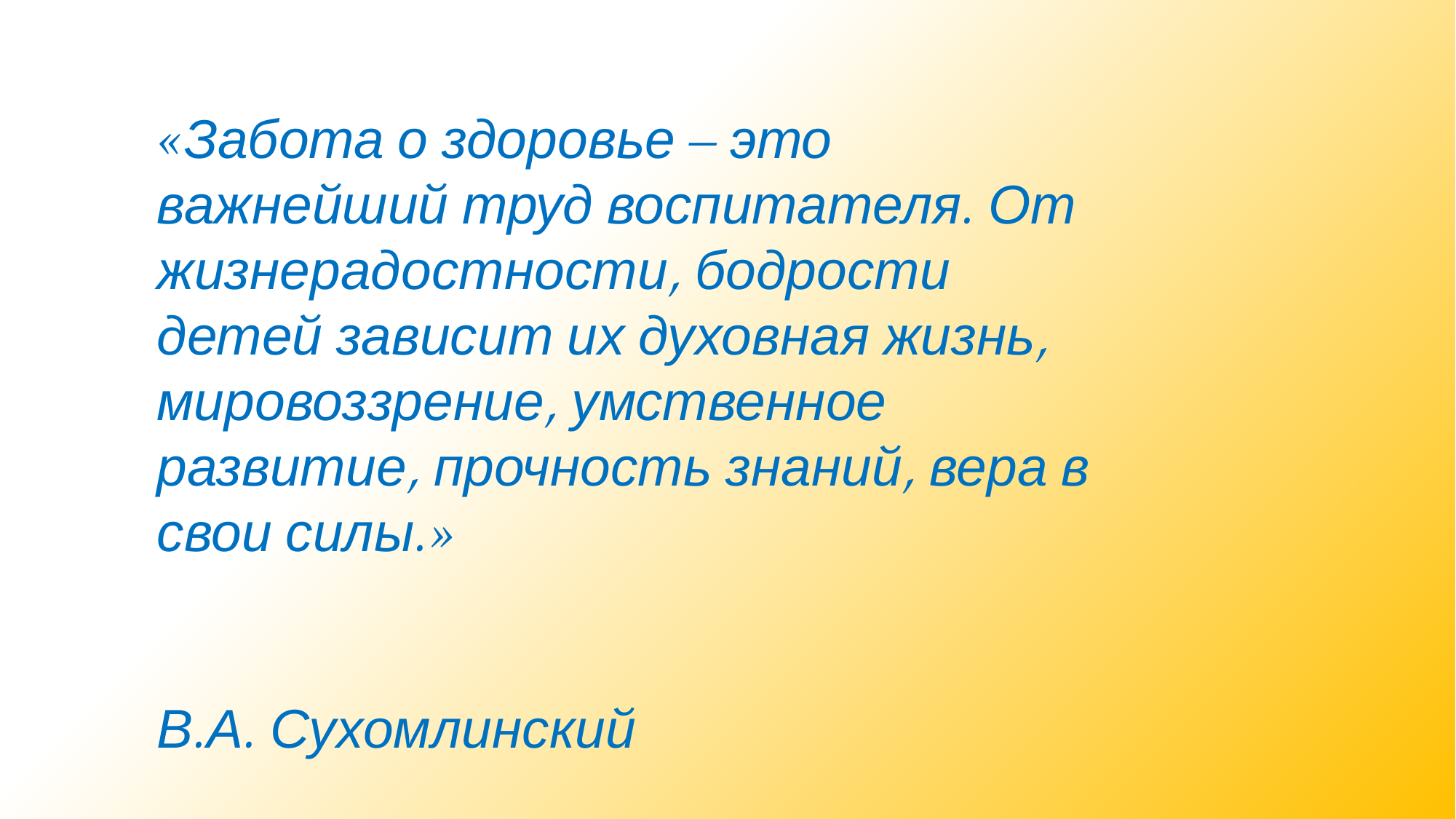

«Забота о здоровье – это важнейший труд воспитателя. От жизнерадостности, бодрости детей зависит их духовная жизнь, мировоззрение, умственное развитие, прочность знаний, вера в свои силы.»

В.А. Сухомлинский